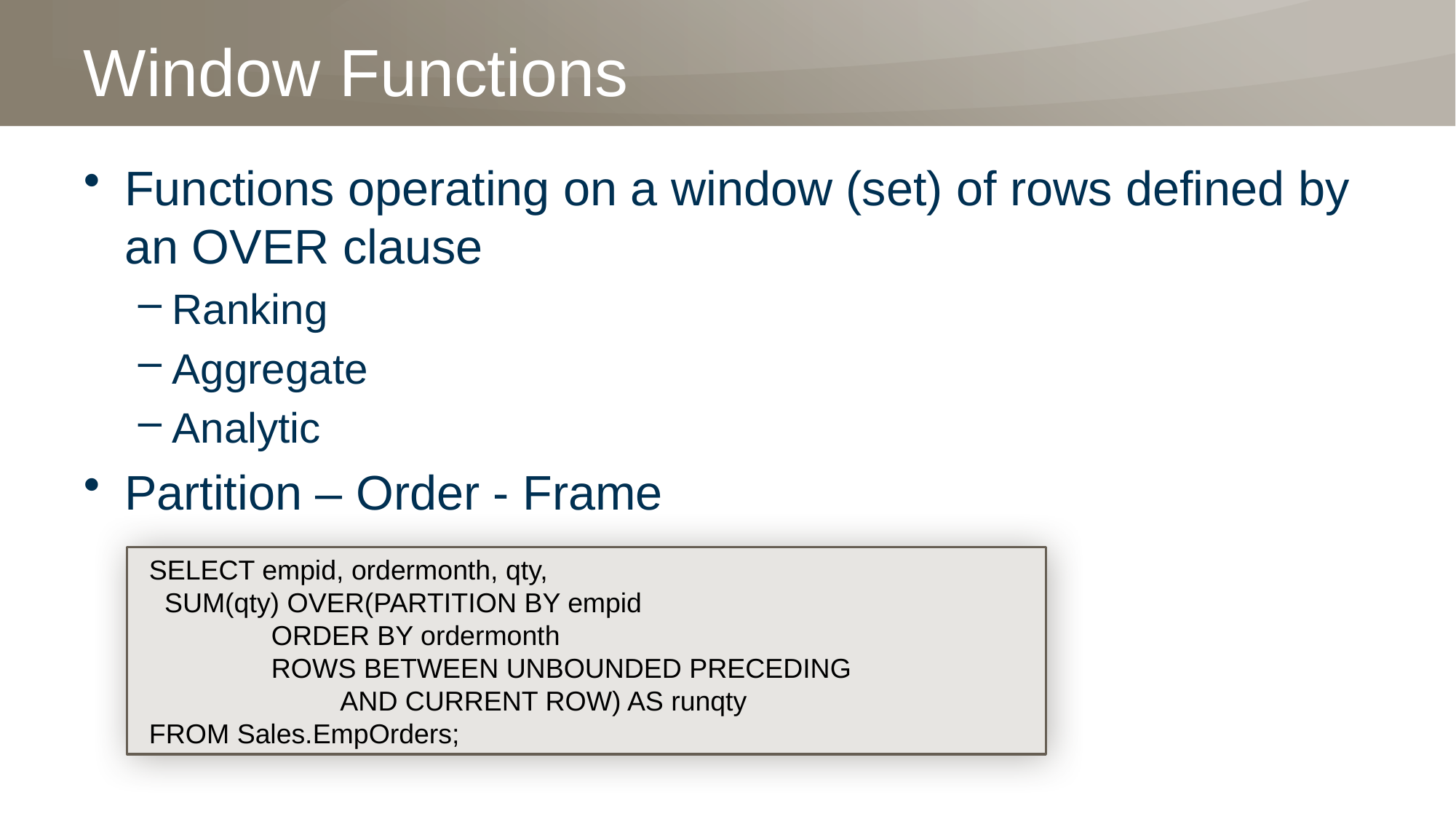

# Window Functions
Functions operating on a window (set) of rows defined by an OVER clause
Ranking
Aggregate
Analytic
Partition – Order - Frame
SELECT empid, ordermonth, qty,
  SUM(qty) OVER(PARTITION BY empid
                ORDER BY ordermonth
                ROWS BETWEEN UNBOUNDED PRECEDING
                         AND CURRENT ROW) AS runqty
FROM Sales.EmpOrders;